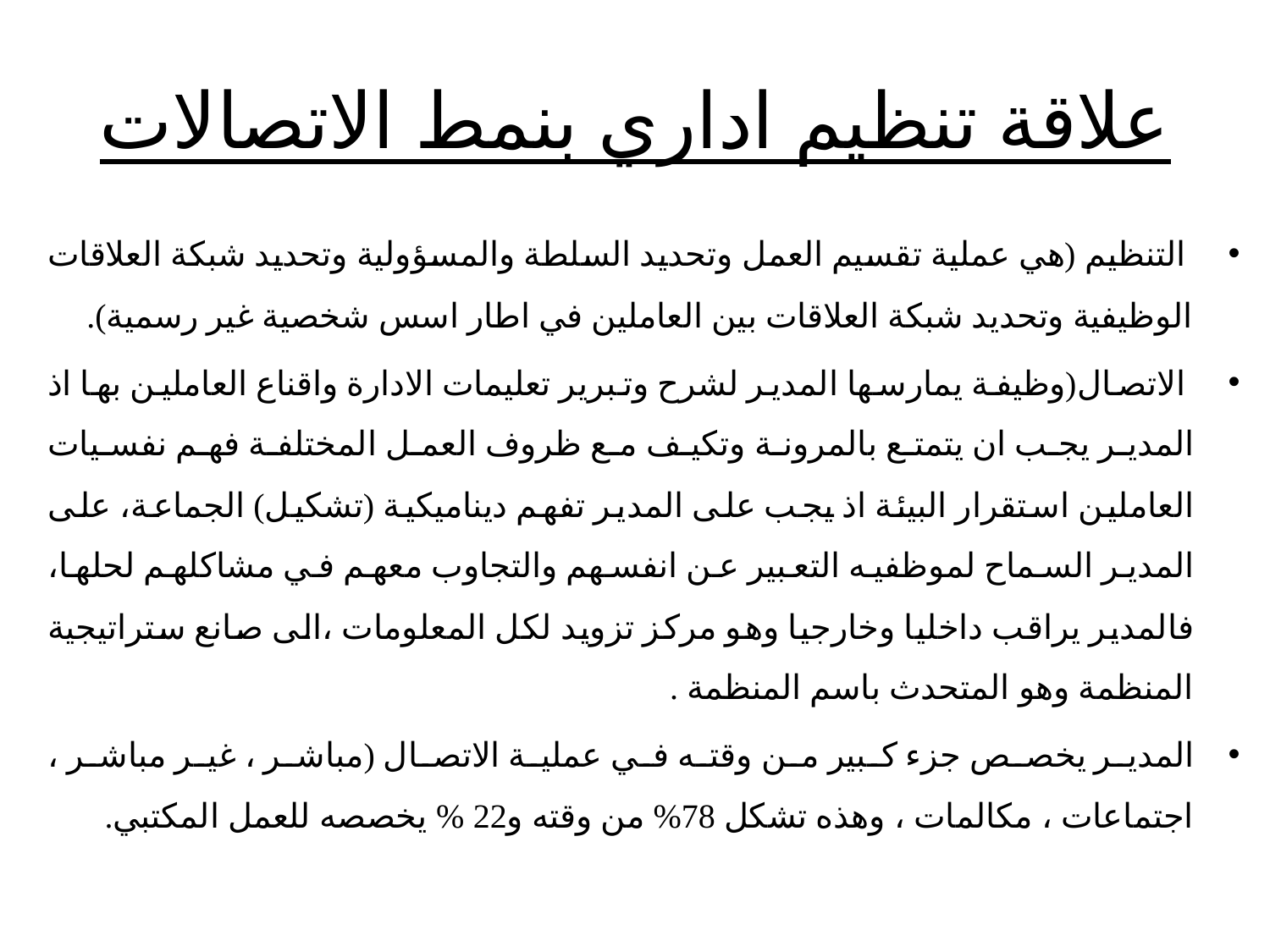

# علاقة تنظيم اداري بنمط الاتصالات
 التنظيم (هي عملية تقسيم العمل وتحديد السلطة والمسؤولية وتحديد شبكة العلاقات الوظيفية وتحديد شبكة العلاقات بين العاملين في اطار اسس شخصية غير رسمية).
 الاتصال(وظيفة يمارسها المدير لشرح وتبرير تعليمات الادارة واقناع العاملين بها اذ المدير يجب ان يتمتع بالمرونة وتكيف مع ظروف العمل المختلفة فهم نفسيات العاملين استقرار البيئة اذ يجب على المدير تفهم ديناميكية (تشكيل) الجماعة، على المدير السماح لموظفيه التعبير عن انفسهم والتجاوب معهم في مشاكلهم لحلها، فالمدير يراقب داخليا وخارجيا وهو مركز تزويد لكل المعلومات ،الى صانع ستراتيجية المنظمة وهو المتحدث باسم المنظمة .
المدير يخصص جزء كبير من وقته في عملية الاتصال (مباشر ، غير مباشر ، اجتماعات ، مكالمات ، وهذه تشكل 78% من وقته و22 % يخصصه للعمل المكتبي.